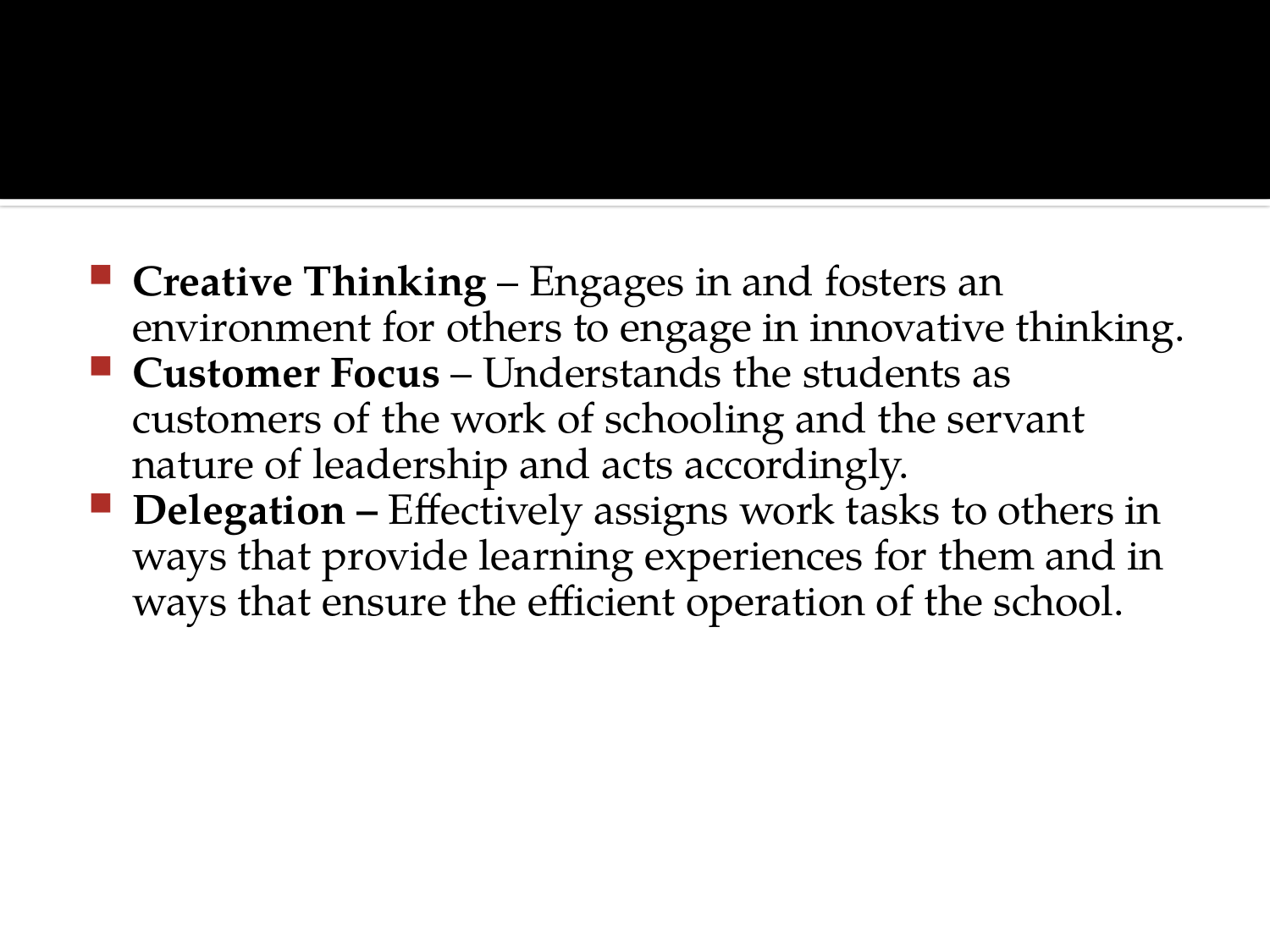

#
Creative Thinking – Engages in and fosters an environment for others to engage in innovative thinking.
Customer Focus – Understands the students as customers of the work of schooling and the servant nature of leadership and acts accordingly.
Delegation – Effectively assigns work tasks to others in ways that provide learning experiences for them and in ways that ensure the efficient operation of the school.